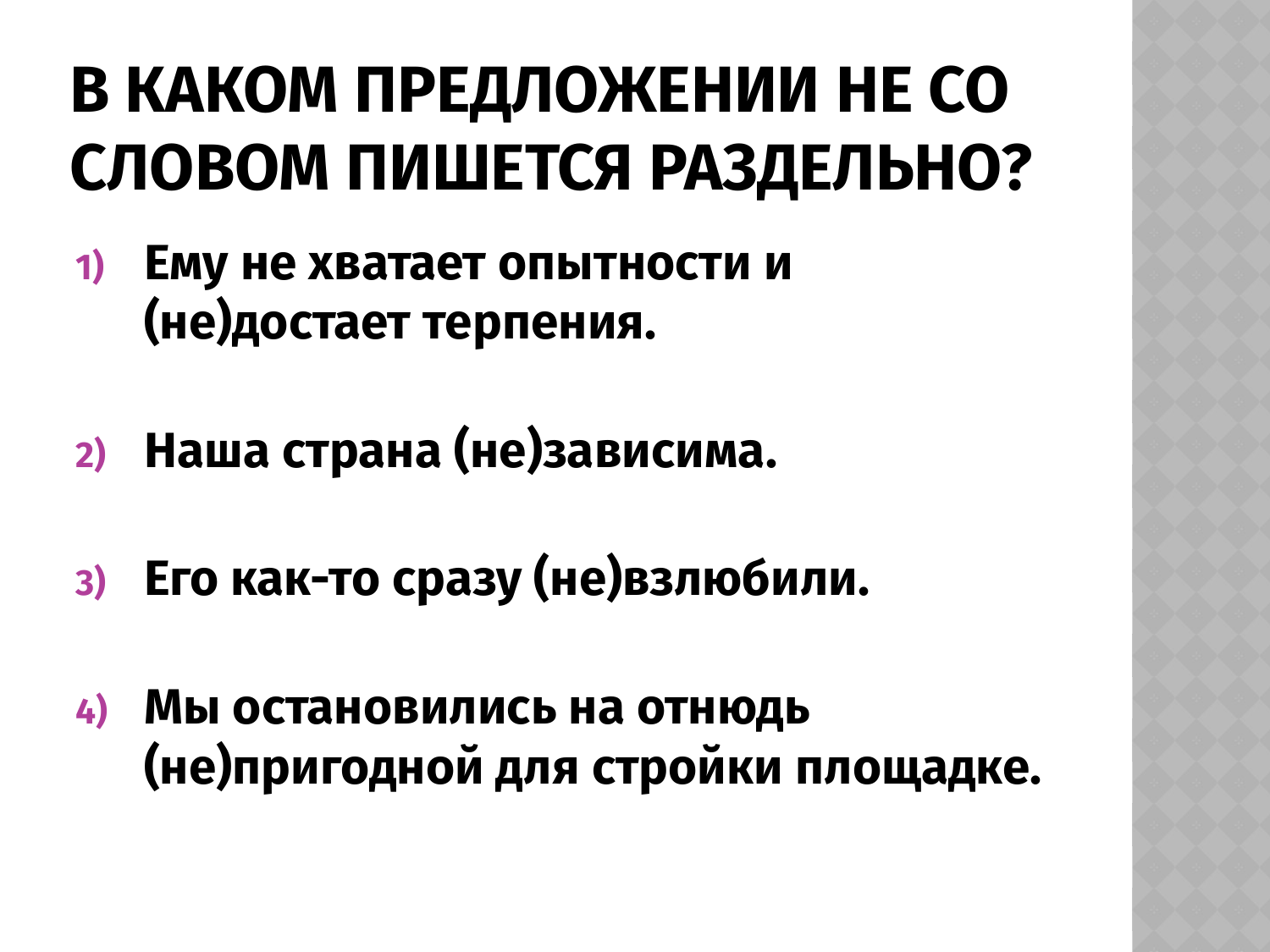

# В каком предложении НЕ со словом пишется РАЗДЕЛЬНО?
Ему не хватает опытности и (не)достает терпения.
Наша страна (не)зависима.
Его как-то сразу (не)взлюбили.
Мы остановились на отнюдь (не)пригодной для стройки площадке.